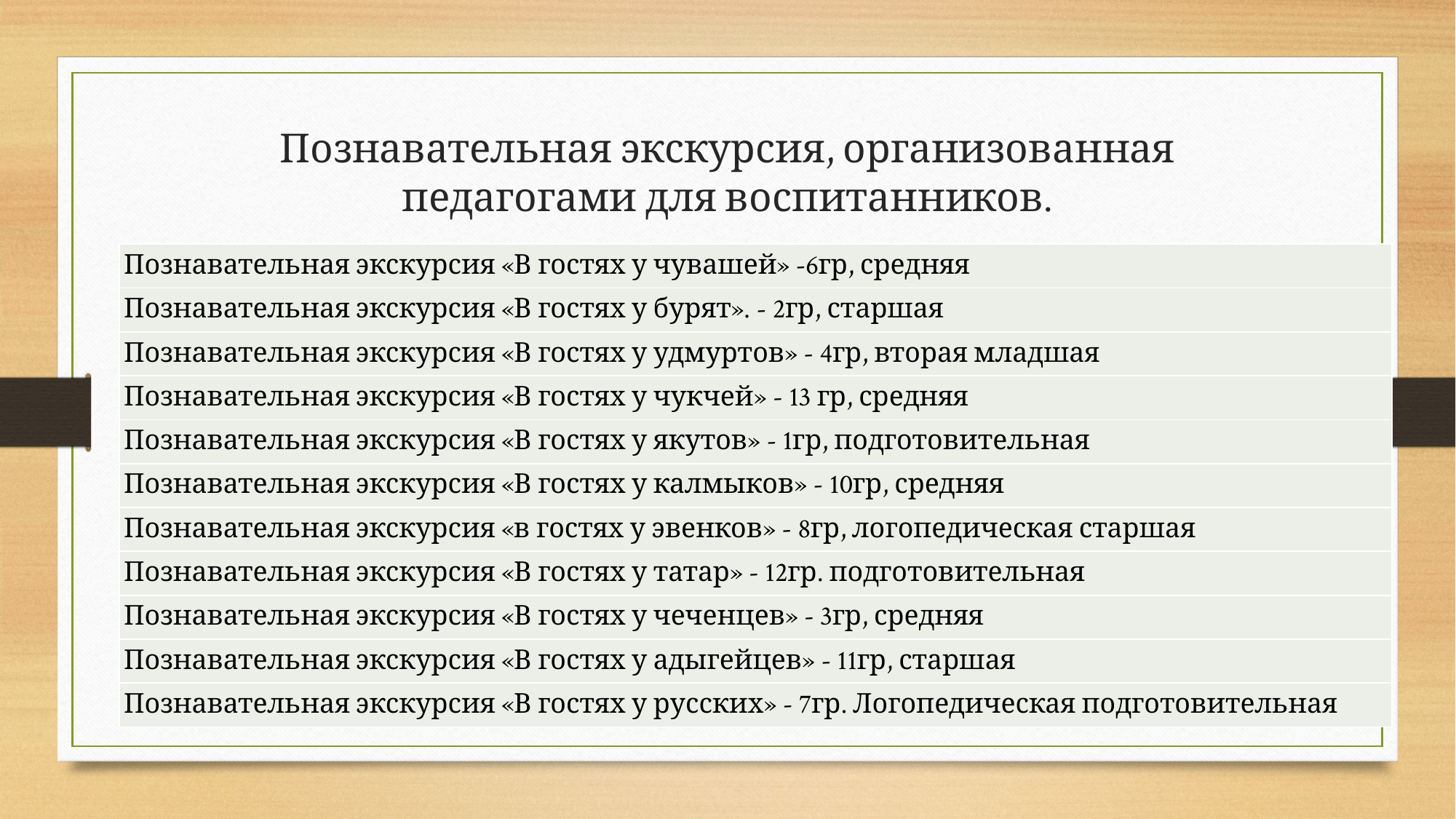

# Познавательная экскурсия, организованная педагогами для воспитанников.
| Познавательная экскурсия «В гостях у чувашей» -6гр, средняя |
| --- |
| Познавательная экскурсия «В гостях у бурят». - 2гр, старшая |
| Познавательная экскурсия «В гостях у удмуртов» - 4гр, вторая младшая |
| Познавательная экскурсия «В гостях у чукчей» - 13 гр, средняя |
| Познавательная экскурсия «В гостях у якутов» - 1гр, подготовительная |
| Познавательная экскурсия «В гостях у калмыков» - 10гр, средняя |
| Познавательная экскурсия «в гостях у эвенков» - 8гр, логопедическая старшая |
| Познавательная экскурсия «В гостях у татар» - 12гр. подготовительная |
| Познавательная экскурсия «В гостях у чеченцев» - 3гр, средняя |
| Познавательная экскурсия «В гостях у адыгейцев» - 11гр, старшая |
| Познавательная экскурсия «В гостях у русских» - 7гр. Логопедическая подготовительная |